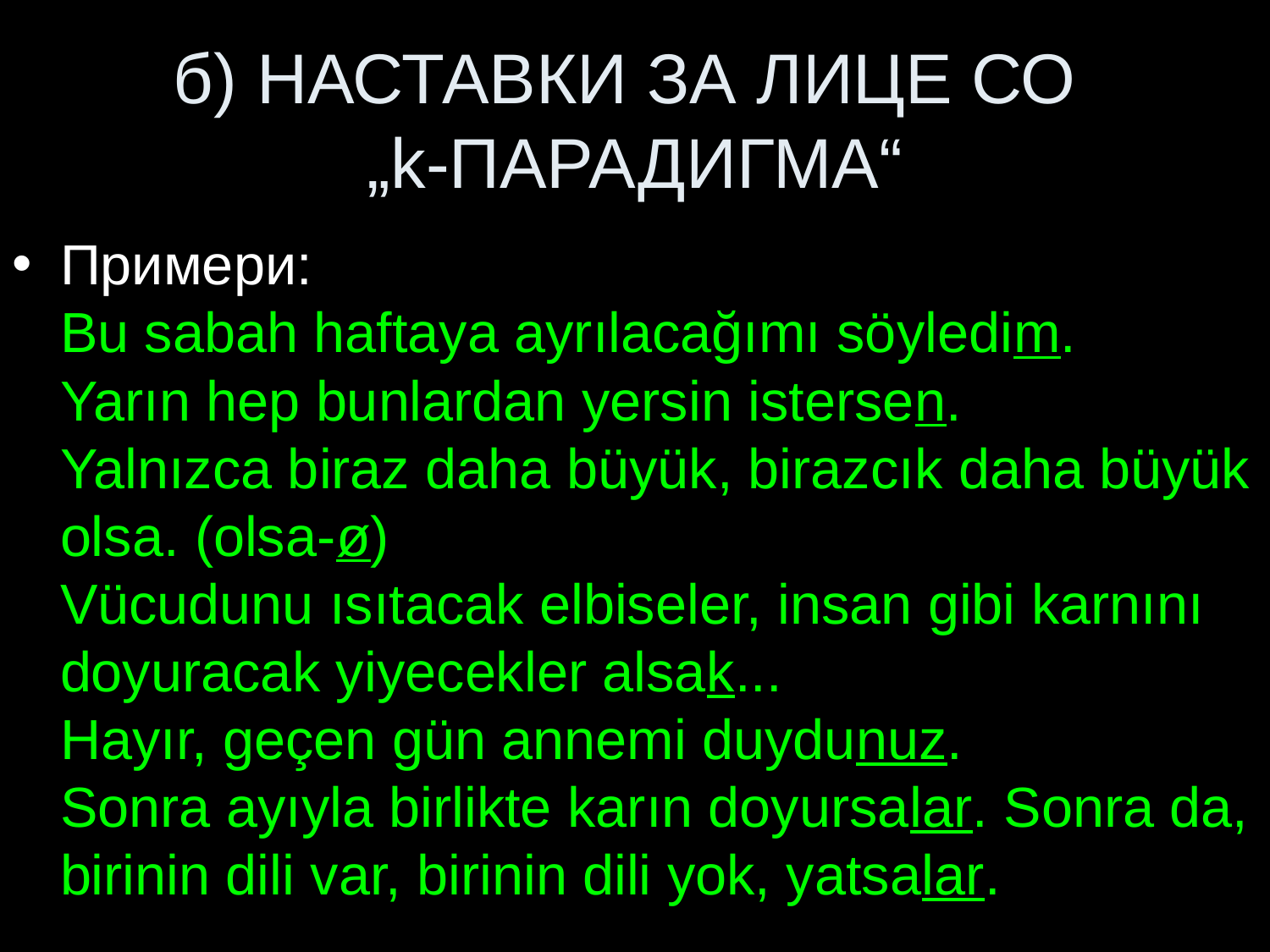

# б) НАСТАВКИ ЗА ЛИЦЕ СО „k-ПАРАДИГМА“
Примери:
Bu sabah haftaya ayrılacağımı söyledim.
Yarın hep bunlardan yersin istersen.
Yalnızca biraz daha büyük, birazcık daha büyük olsa. (olsa-ø)
Vücudunu ısıtacak elbiseler, insan gibi karnını doyuracak yiyecekler alsak...
Hayır, geçen gün annemi duydunuz.
Sonra ayıyla birlikte karın doyursalar. Sonra da, birinin dili var, birinin dili yok, yatsalar.